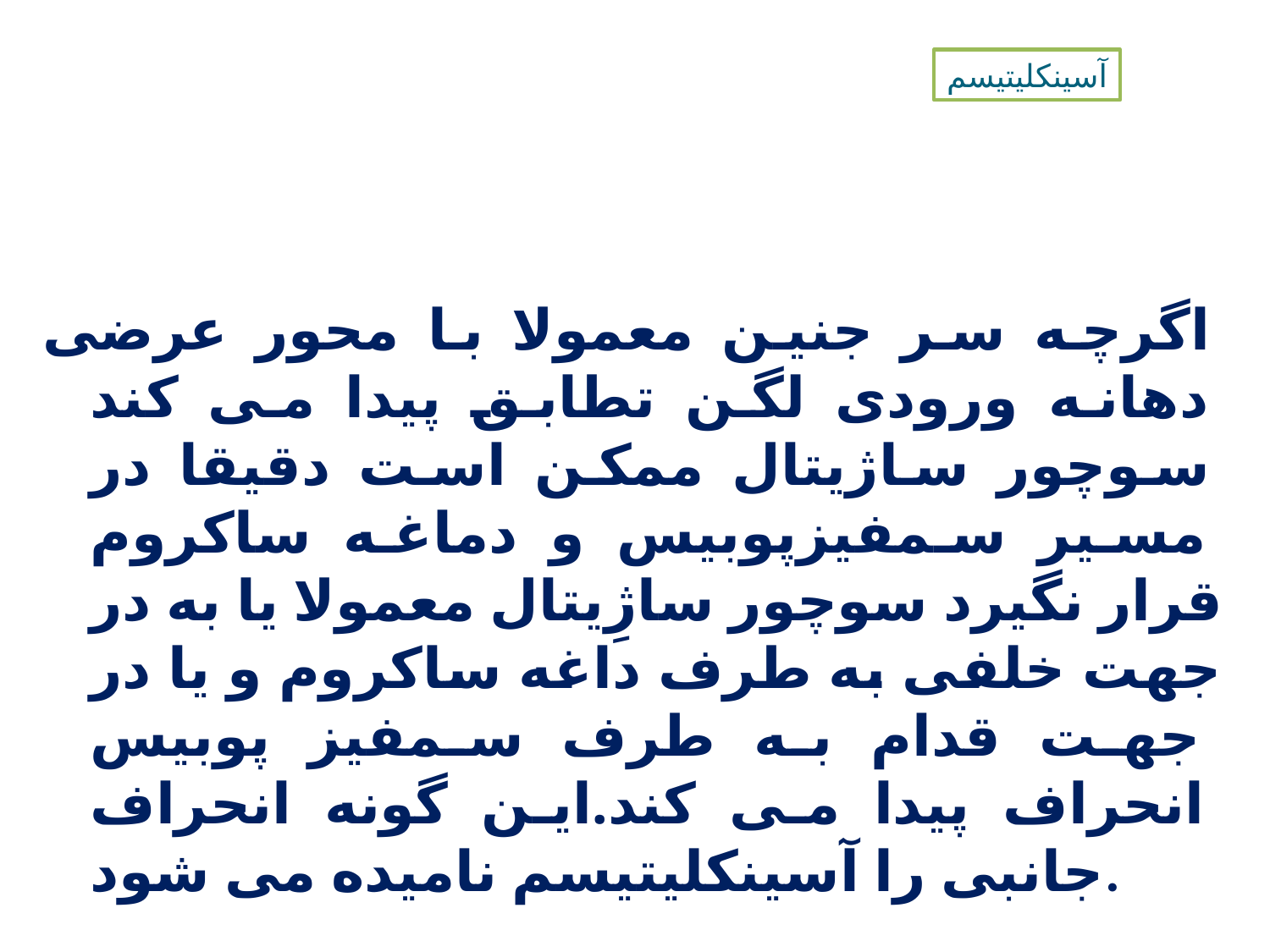

آسینکلیتیسم

اگرچه سر جنین معمولا با محور عرضی دهانه ورودی لگن تطابق پیدا می کند سوچور ساژیتال ممکن است دقیقا در مسیر سمفیزپوبیس و دماغه ساکروم قرار نگیرد سوچور ساژِیتال معمولا یا به در جهت خلفی به طرف داغه ساکروم و یا در جهت قدام به طرف سمفیز پوبیس انحراف پیدا می کند.این گونه انحراف جانبی را آسینکلیتیسم نامیده می شود.